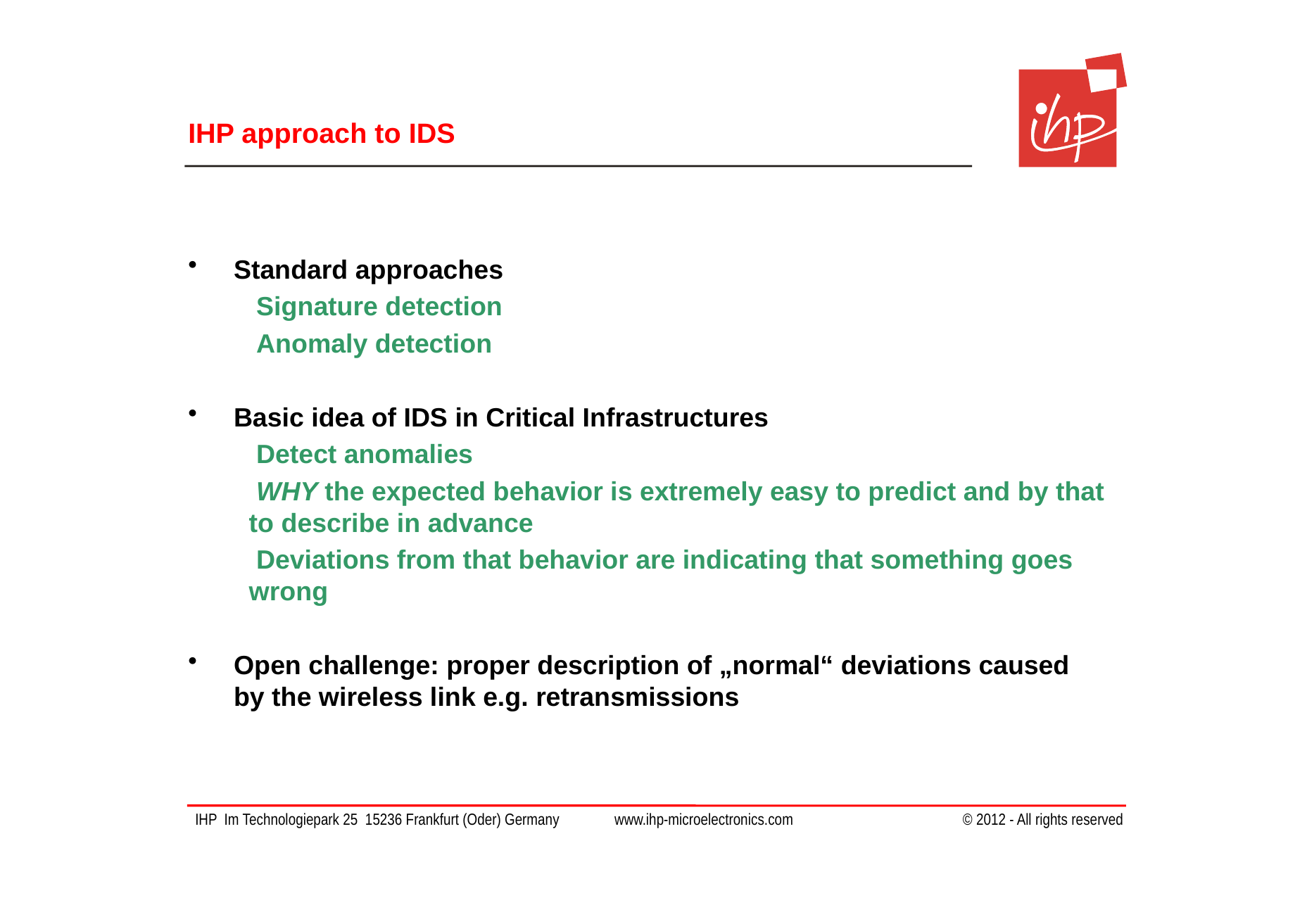

# IHP approach to IDS
Standard approaches
 Signature detection
 Anomaly detection

Basic idea of IDS in Critical Infrastructures
 Detect anomalies
 WHY the expected behavior is extremely easy to predict and by that to describe in advance
 Deviations from that behavior are indicating that something goes wrong

Open challenge: proper description of „normal“ deviations caused by the wireless link e.g. retransmissions